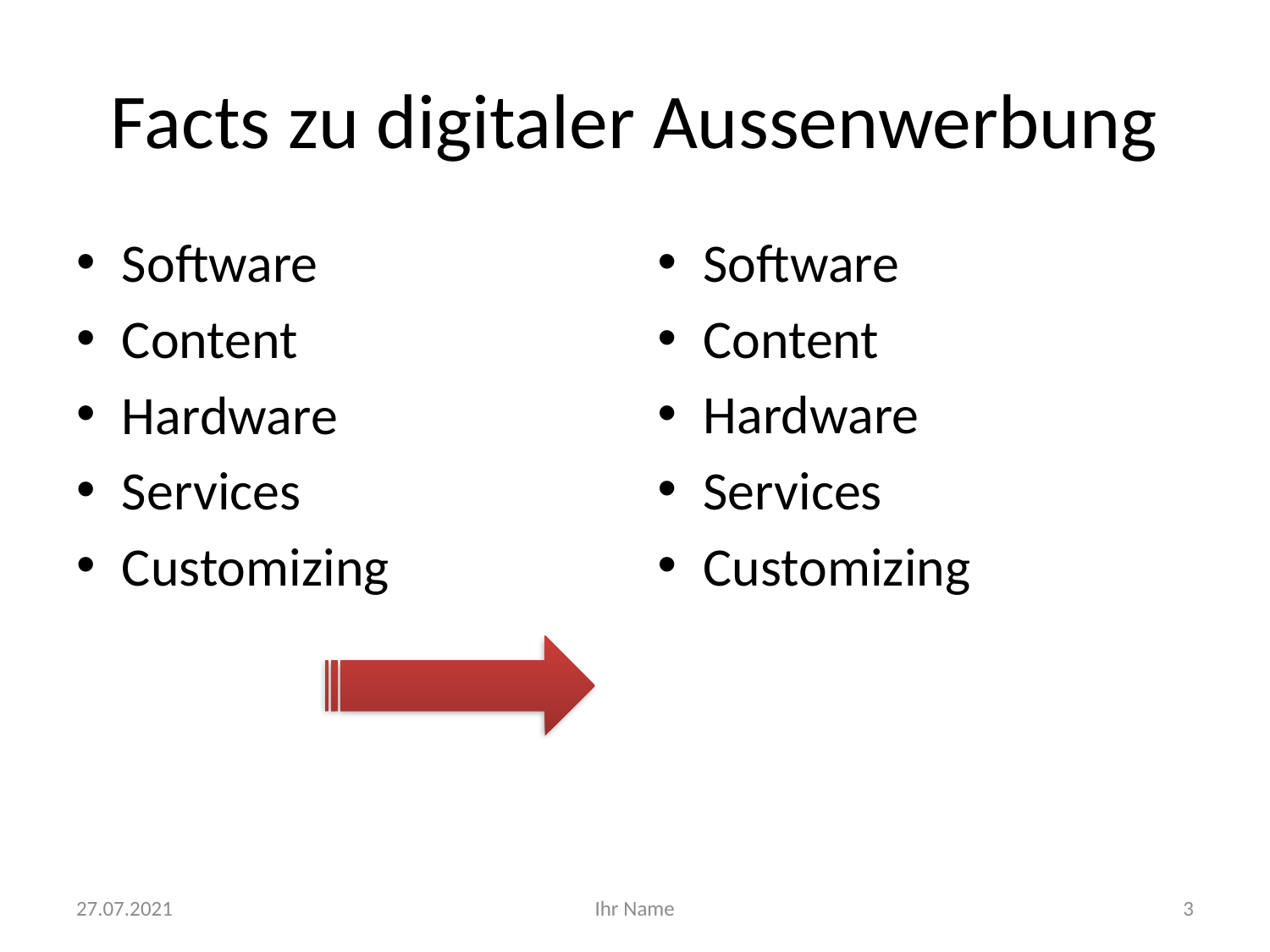

# Facts zu digitaler Aussenwerbung
Software
Content
Hardware
Services
Customizing
Software
Content
Hardware
Services
Customizing

27.07.2021
Ihr Name
3